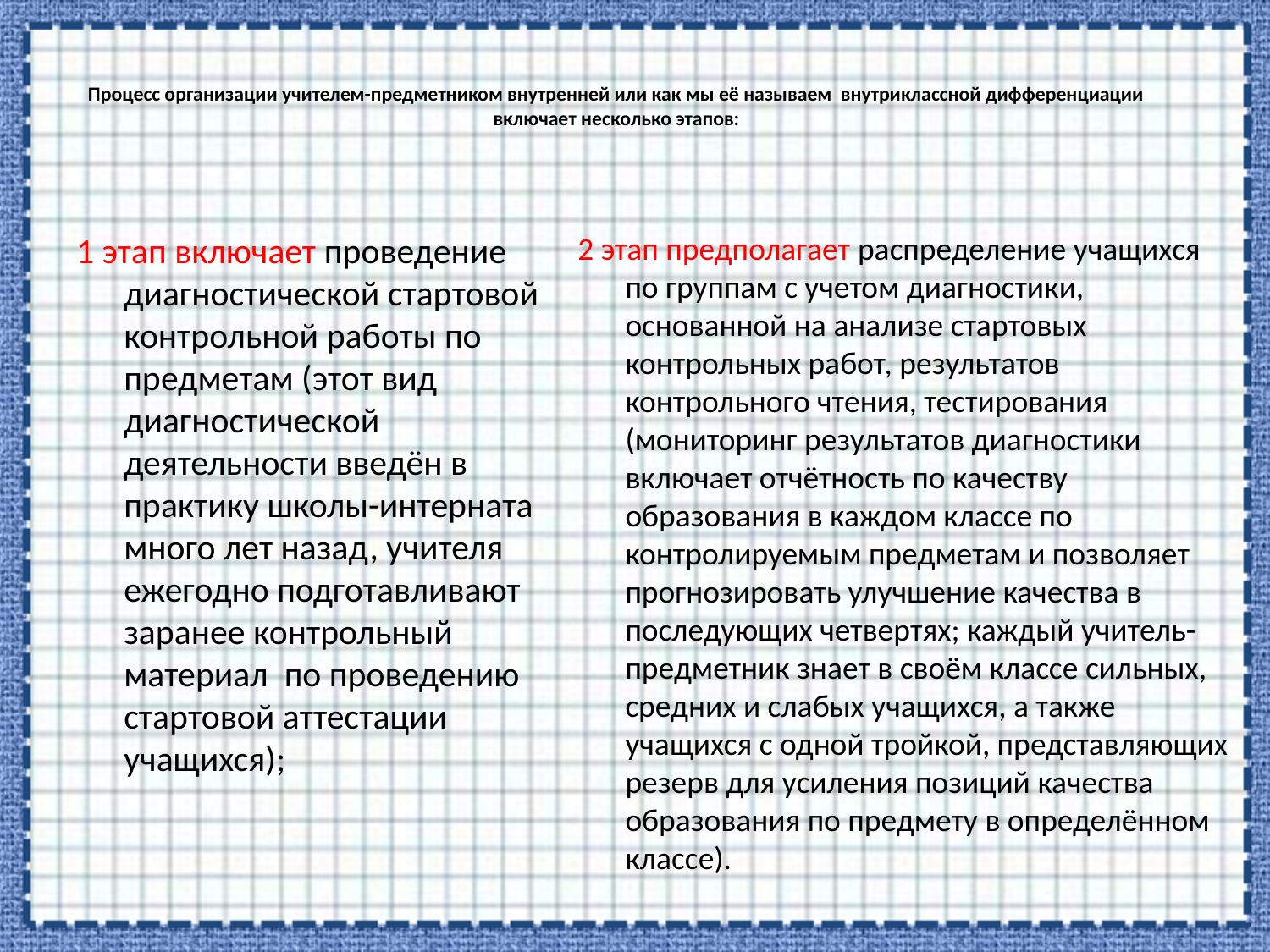

# Процесс организации учителем-предметником внутренней или как мы её называем  внутриклассной дифференциации включает несколько этапов:
1 этап включает проведение диагностической стартовой контрольной работы по предметам (этот вид диагностической деятельности введён в практику школы-интерната много лет назад, учителя ежегодно подготавливают заранее контрольный материал  по проведению стартовой аттестации учащихся);
2 этап предполагает распределение учащихся по группам с учетом диагностики, основанной на анализе стартовых контрольных работ, результатов контрольного чтения, тестирования (мониторинг результатов диагностики включает отчётность по качеству образования в каждом классе по контролируемым предметам и позволяет прогнозировать улучшение качества в последующих четвертях; каждый учитель-предметник знает в своём классе сильных, средних и слабых учащихся, а также учащихся с одной тройкой, представляющих резерв для усиления позиций качества образования по предмету в определённом классе).